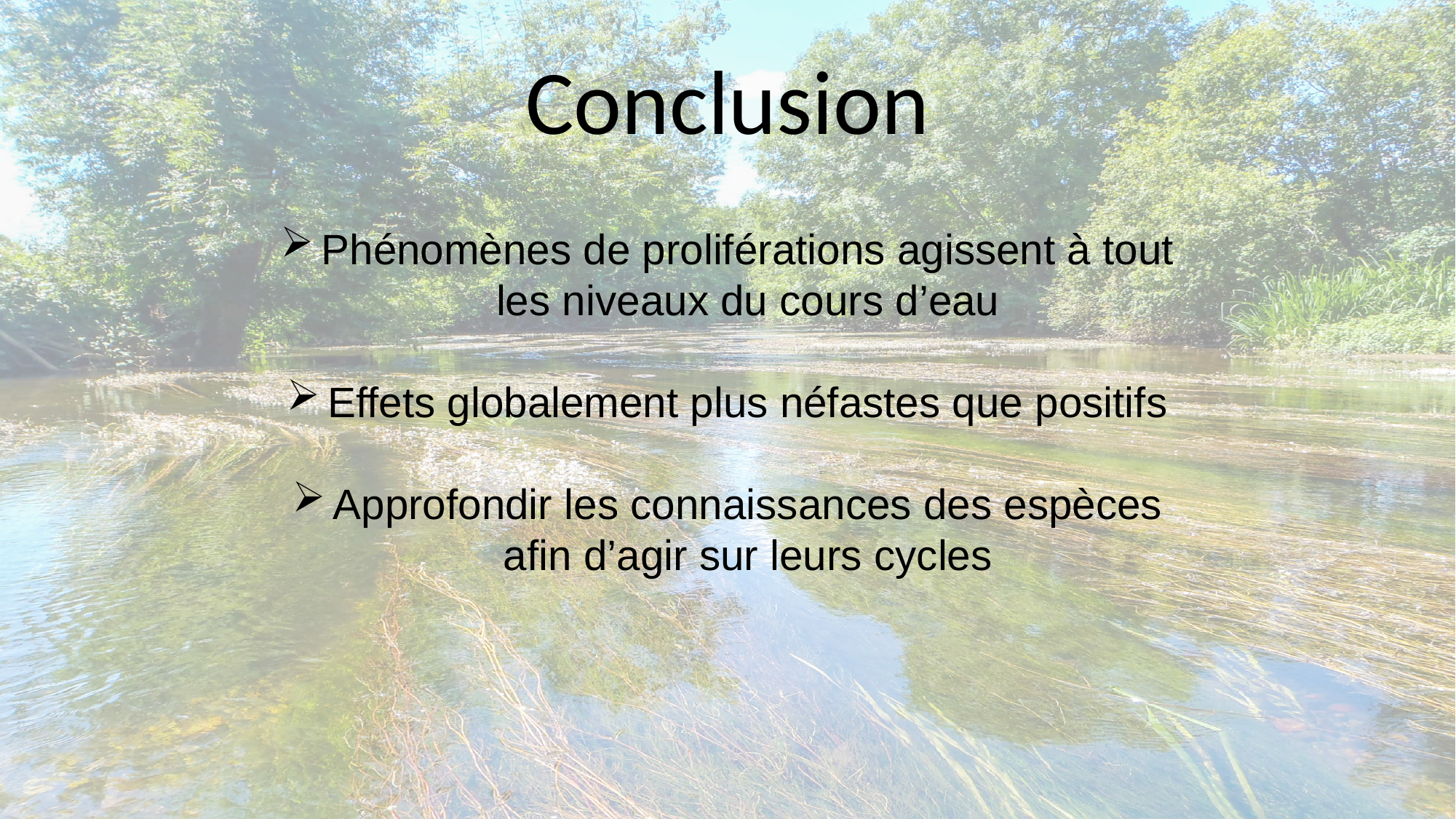

Conclusion

Phénomènes de proliférations agissent à tout les niveaux du cours d’eau

Effets globalement plus néfastes que positifs

Approfondir les connaissances des espèces afin d’agir sur leurs cycles